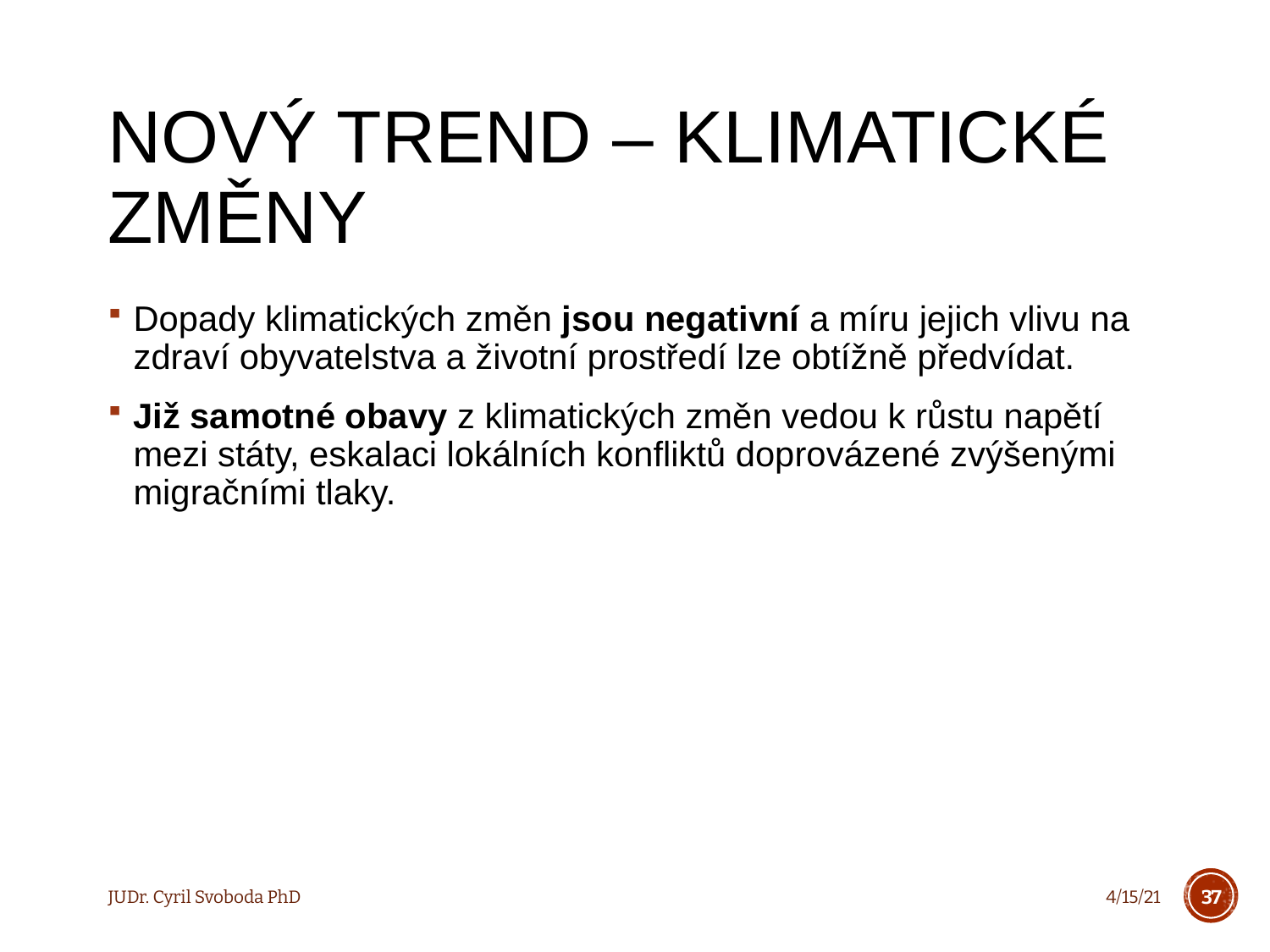

# Nový trend – klimatické změny
Dopady klimatických změn jsou negativní a míru jejich vlivu na zdraví obyvatelstva a životní prostředí lze obtížně předvídat.
Již samotné obavy z klimatických změn vedou k růstu napětí mezi státy, eskalaci lokálních konfliktů doprovázené zvýšenými migračními tlaky.
JUDr. Cyril Svoboda PhD
4/15/21
37